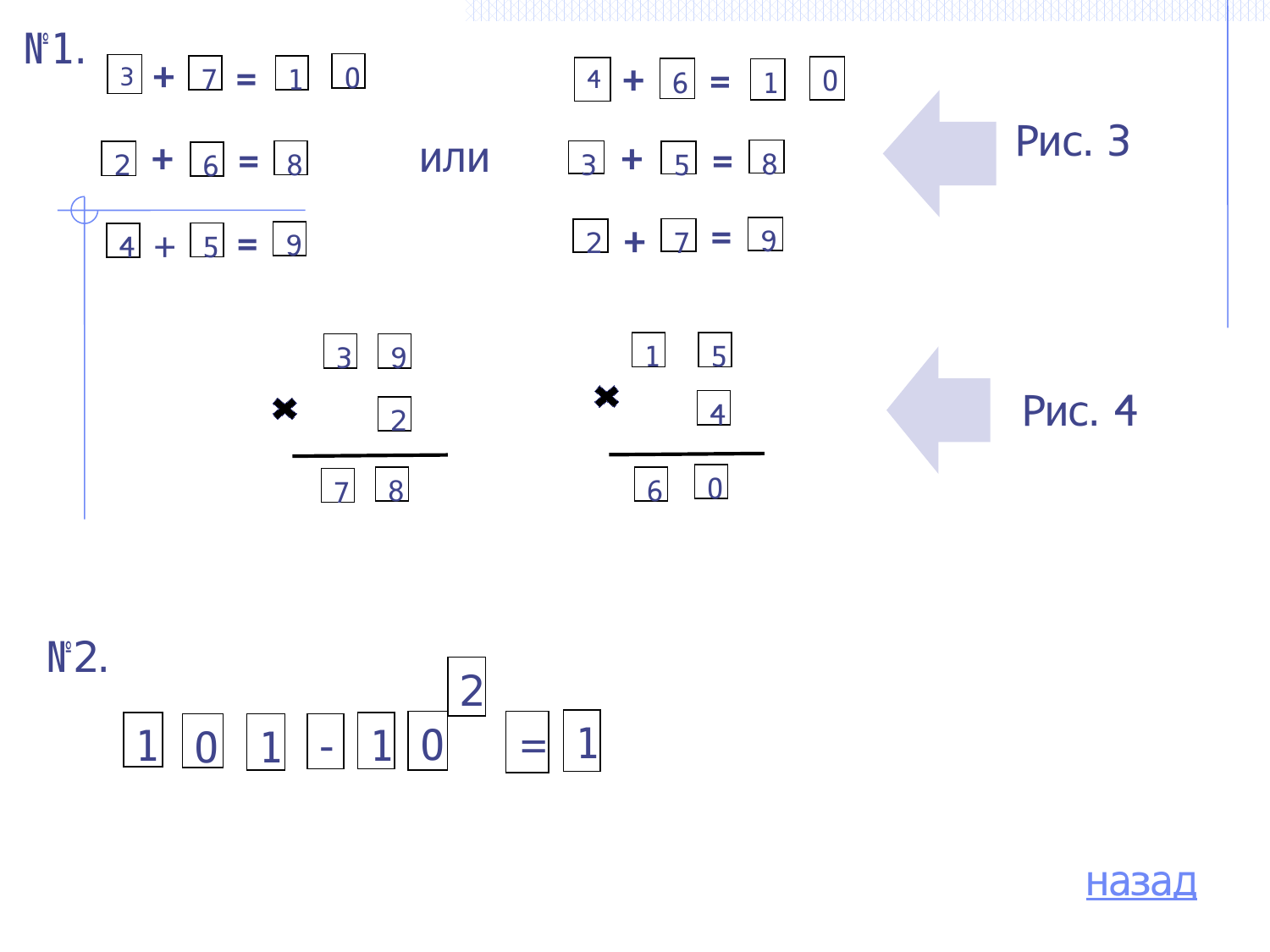

№1.
+
=
0
3
7
1
+
=
8
2
6
9
5
4
+
=
0
4
1
6
+
=
8
3
5
9
7
2
=
+

Рис. 3
или
=
+
1
5
3
9

4

2
0
8
6
7

Рис. 4
№2.
2
1
0
=
1
1
0
-
1
назад